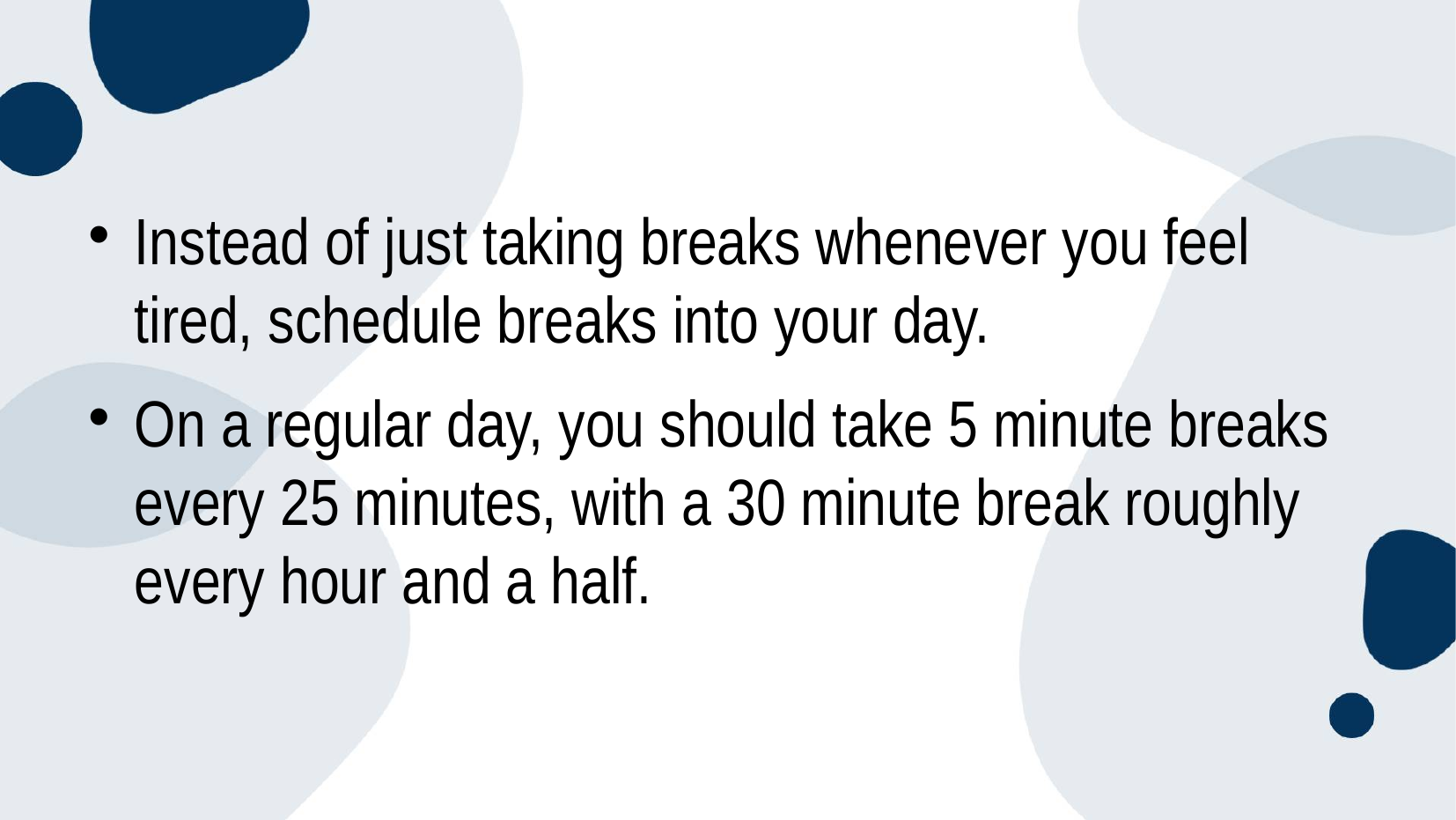

Instead of just taking breaks whenever you feel tired, schedule breaks into your day.
On a regular day, you should take 5 minute breaks every 25 minutes, with a 30 minute break roughly every hour and a half.